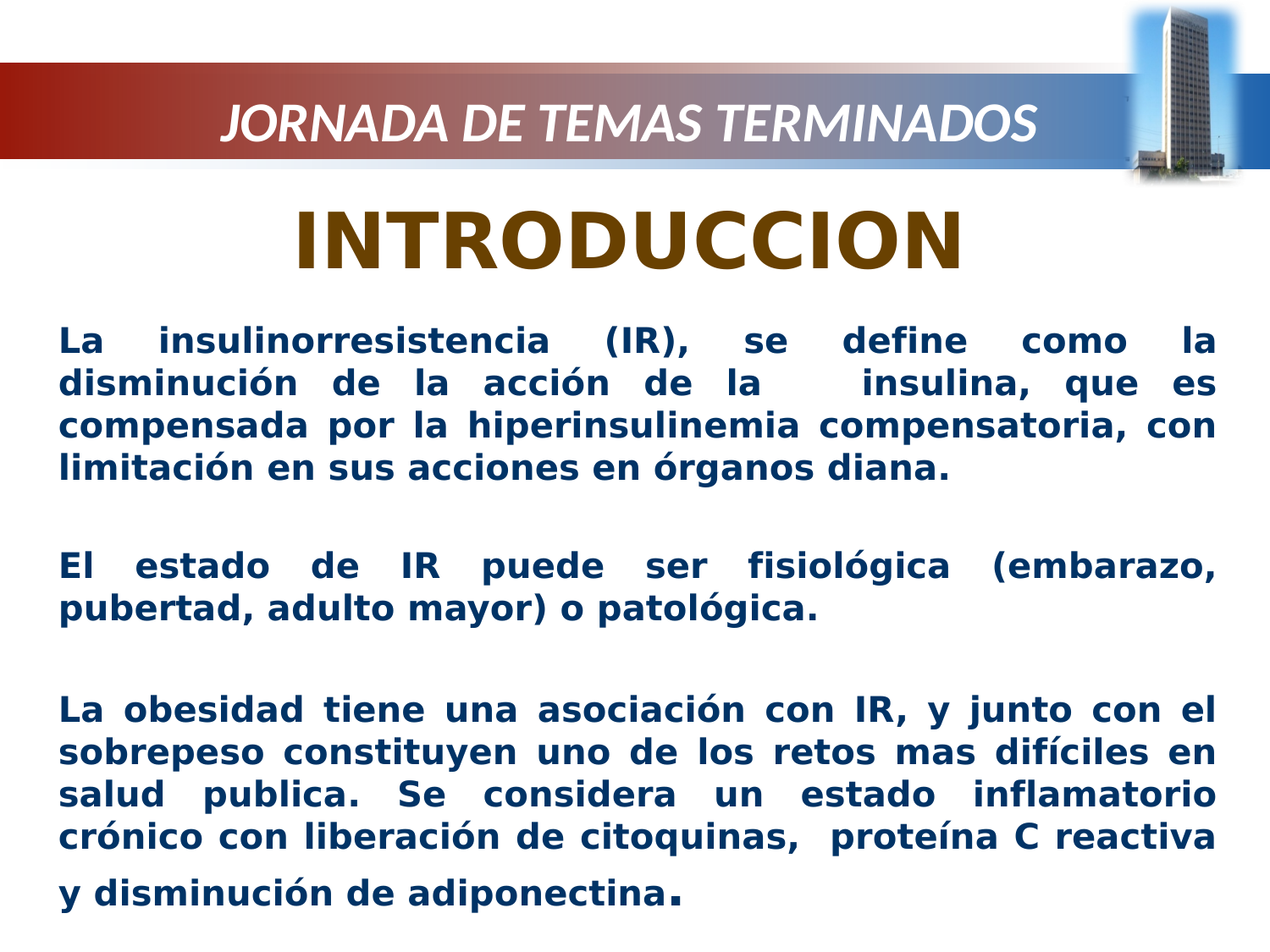

# JORNADA DE TEMAS TERMINADOS
INTRODUCCION
La insulinorresistencia (IR), se define como la disminución de la acción de la   insulina, que es compensada por la hiperinsulinemia compensatoria, con limitación en sus acciones en órganos diana.

El estado de IR puede ser fisiológica (embarazo, pubertad, adulto mayor) o patológica.

La obesidad tiene una asociación con IR, y junto con el sobrepeso constituyen uno de los retos mas difíciles en salud publica. Se considera un estado inflamatorio crónico con liberación de citoquinas,  proteína C reactiva y disminución de adiponectina.